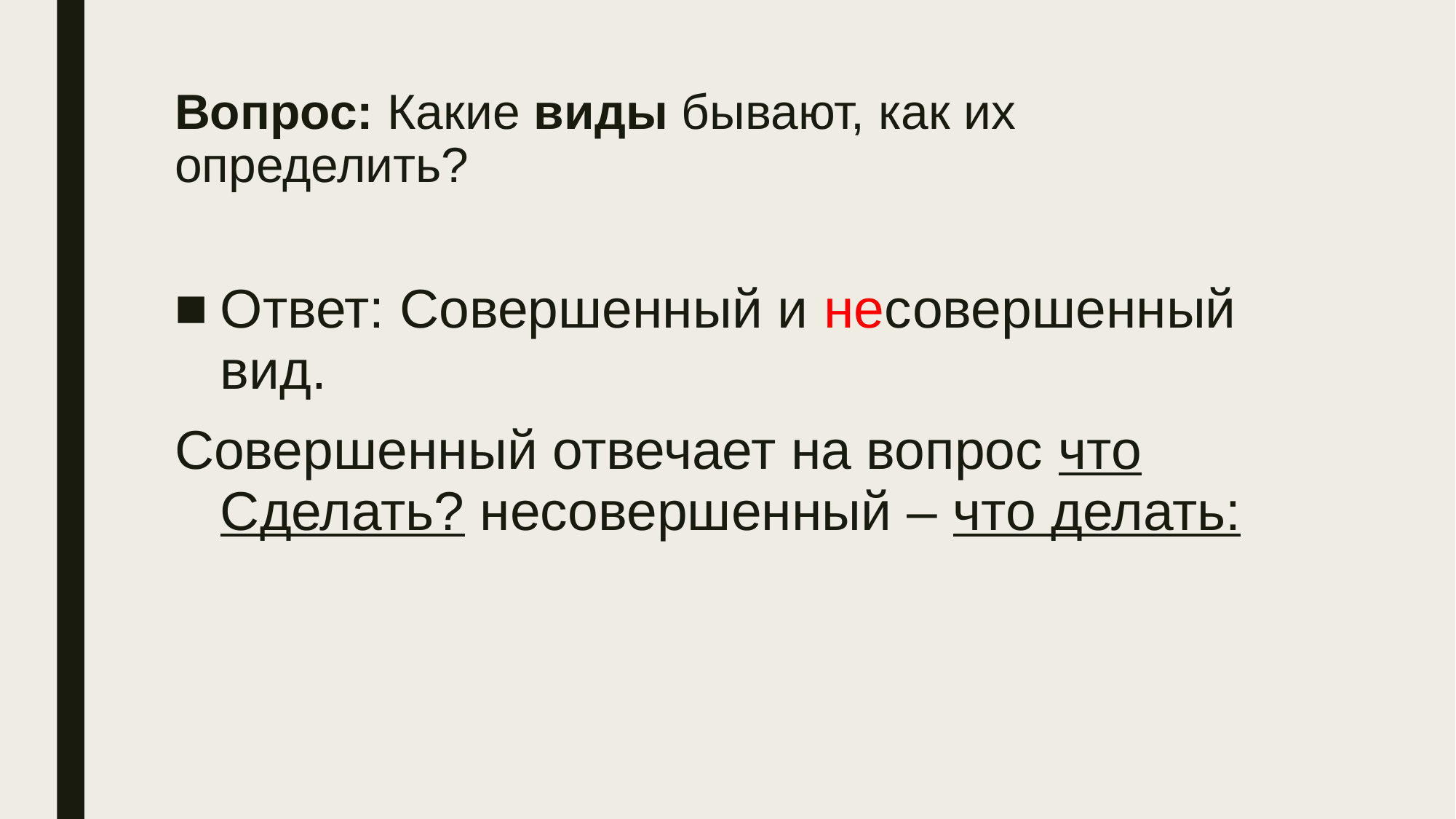

# Вопрос: Какие виды бывают, как их определить?
Ответ: Совершенный и несовершенный вид.
Совершенный отвечает на вопрос что Сделать? несовершенный – что делать: